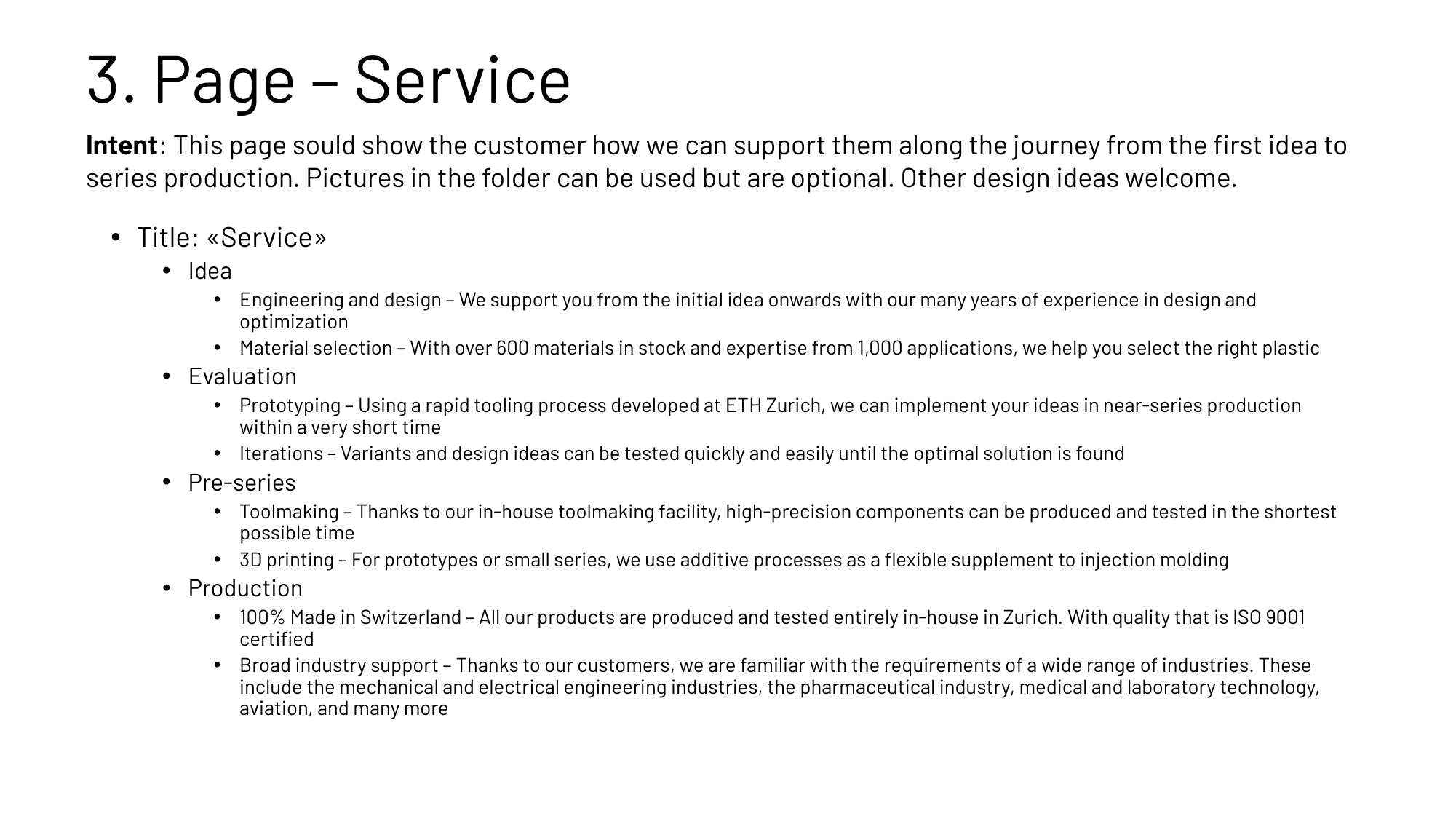

# 3. Page – Service
Intent: This page sould show the customer how we can support them along the journey from the first idea to series production. Pictures in the folder can be used but are optional. Other design ideas welcome.
Title: «Service»
Idea
Engineering and design – We support you from the initial idea onwards with our many years of experience in design and optimization
Material selection – With over 600 materials in stock and expertise from 1,000 applications, we help you select the right plastic
Evaluation
Prototyping – Using a rapid tooling process developed at ETH Zurich, we can implement your ideas in near-series production within a very short time
Iterations – Variants and design ideas can be tested quickly and easily until the optimal solution is found
Pre-series
Toolmaking – Thanks to our in-house toolmaking facility, high-precision components can be produced and tested in the shortest possible time
3D printing – For prototypes or small series, we use additive processes as a flexible supplement to injection molding
Production
100% Made in Switzerland – All our products are produced and tested entirely in-house in Zurich. With quality that is ISO 9001 certified
Broad industry support – Thanks to our customers, we are familiar with the requirements of a wide range of industries. These include the mechanical and electrical engineering industries, the pharmaceutical industry, medical and laboratory technology, aviation, and many more